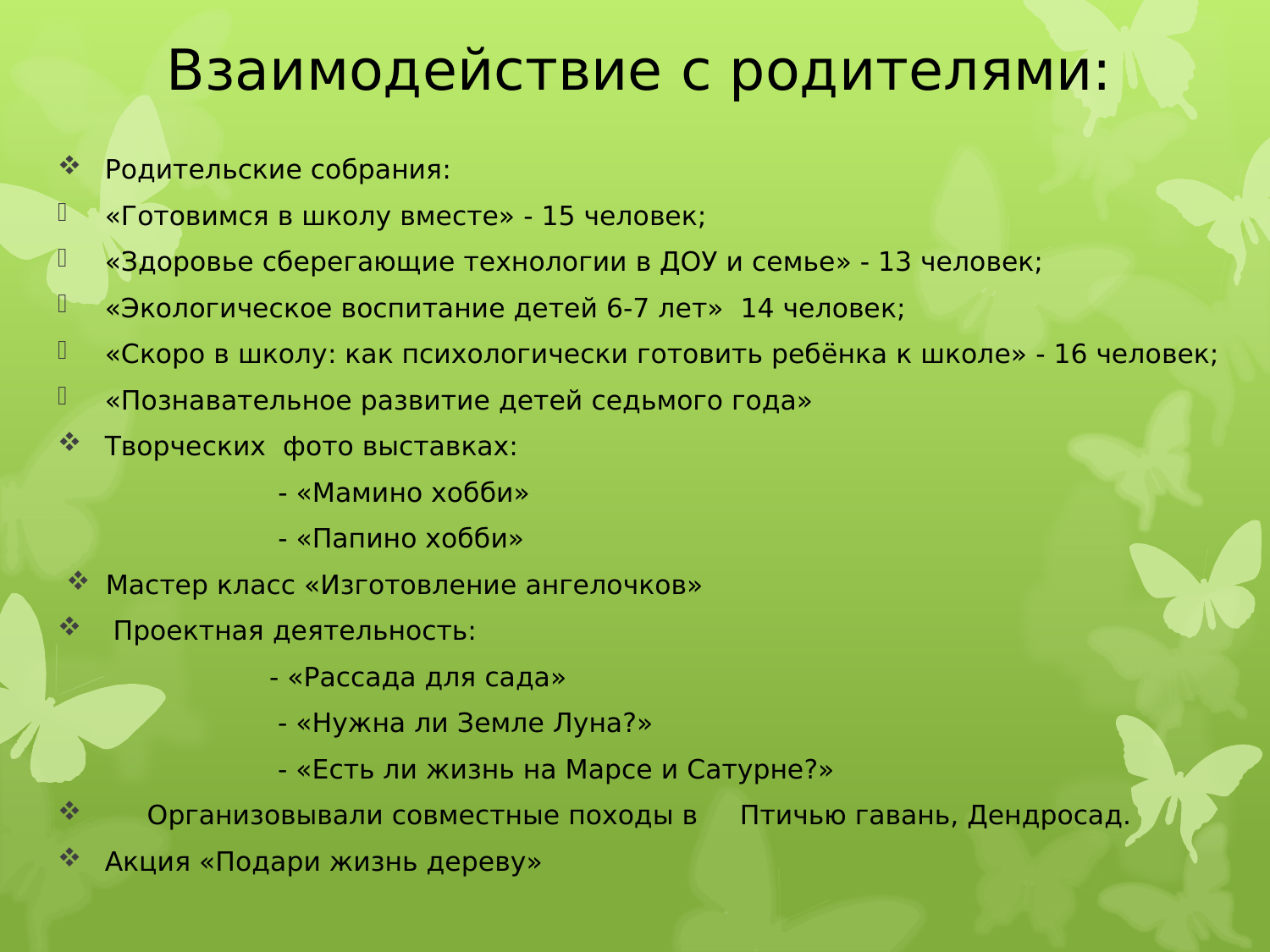

# Взаимодействие с родителями:
Родительские собрания:
«Готовимся в школу вместе» - 15 человек;
«Здоровье сберегающие технологии в ДОУ и семье» - 13 человек;
«Экологическое воспитание детей 6-7 лет»  14 человек;
«Скоро в школу: как психологически готовить ребёнка к школе» - 16 человек;
«Познавательное развитие детей седьмого года»
Творческих  фото выставках:
                         - «Мамино хобби»
                         - «Папино хобби»
Мастер класс «Изготовление ангелочков»
 Проектная деятельность:
                         - «Рассада для сада»
                          - «Нужна ли Земле Луна?»
                          - «Есть ли жизнь на Марсе и Сатурне?»
     Организовывали совместные походы в     Птичью гавань, Дендросад.
Акция «Подари жизнь дереву»